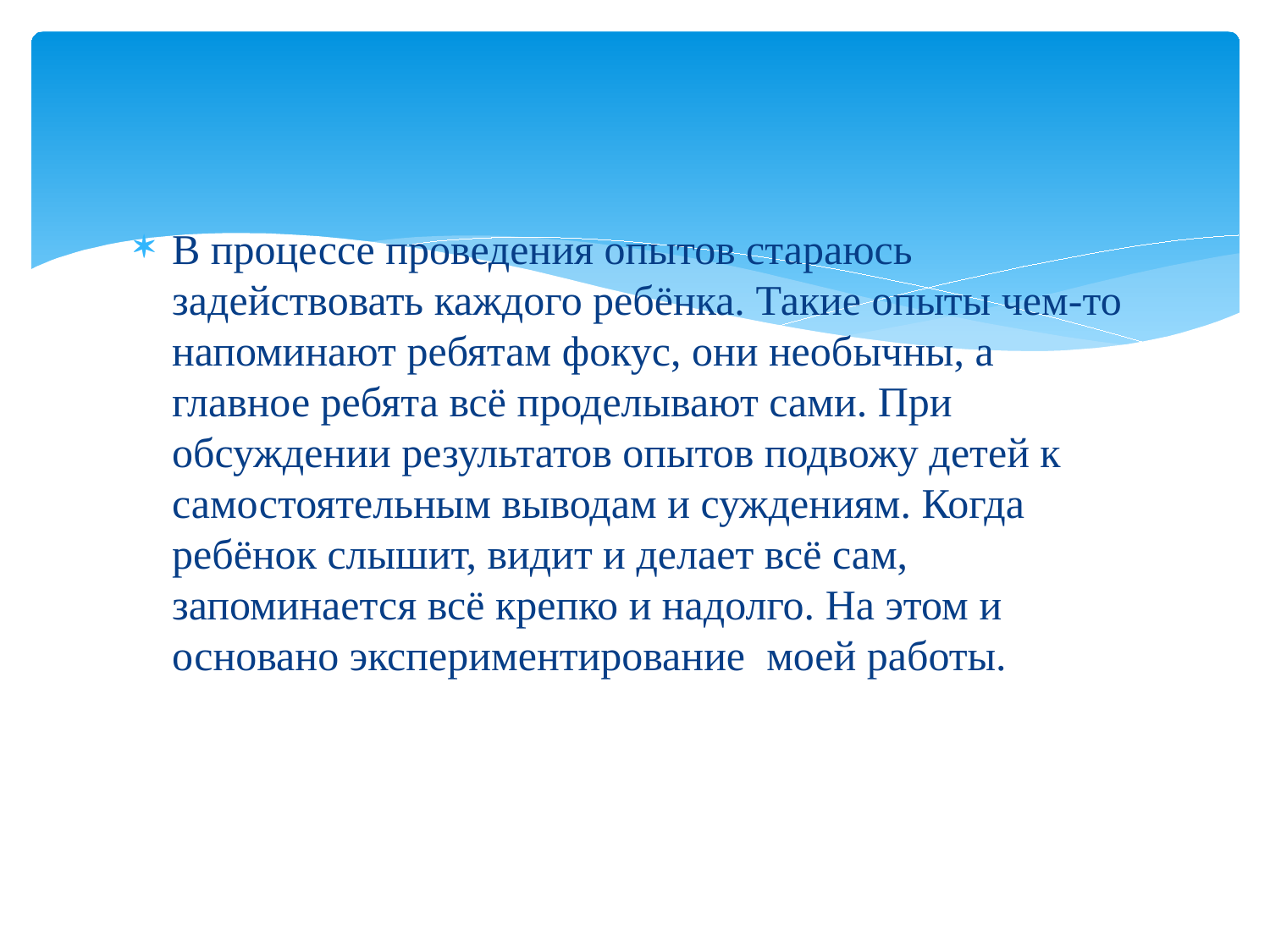

#
В процессе проведения опытов стараюсь задействовать каждого ребёнка. Такие опыты чем-то напоминают ребятам фокус, они необычны, а главное ребята всё проделывают сами. При обсуждении результатов опытов подвожу детей к самостоятельным выводам и суждениям. Когда ребёнок слышит, видит и делает всё сам, запоминается всё крепко и надолго. На этом и основано экспериментирование  моей работы.